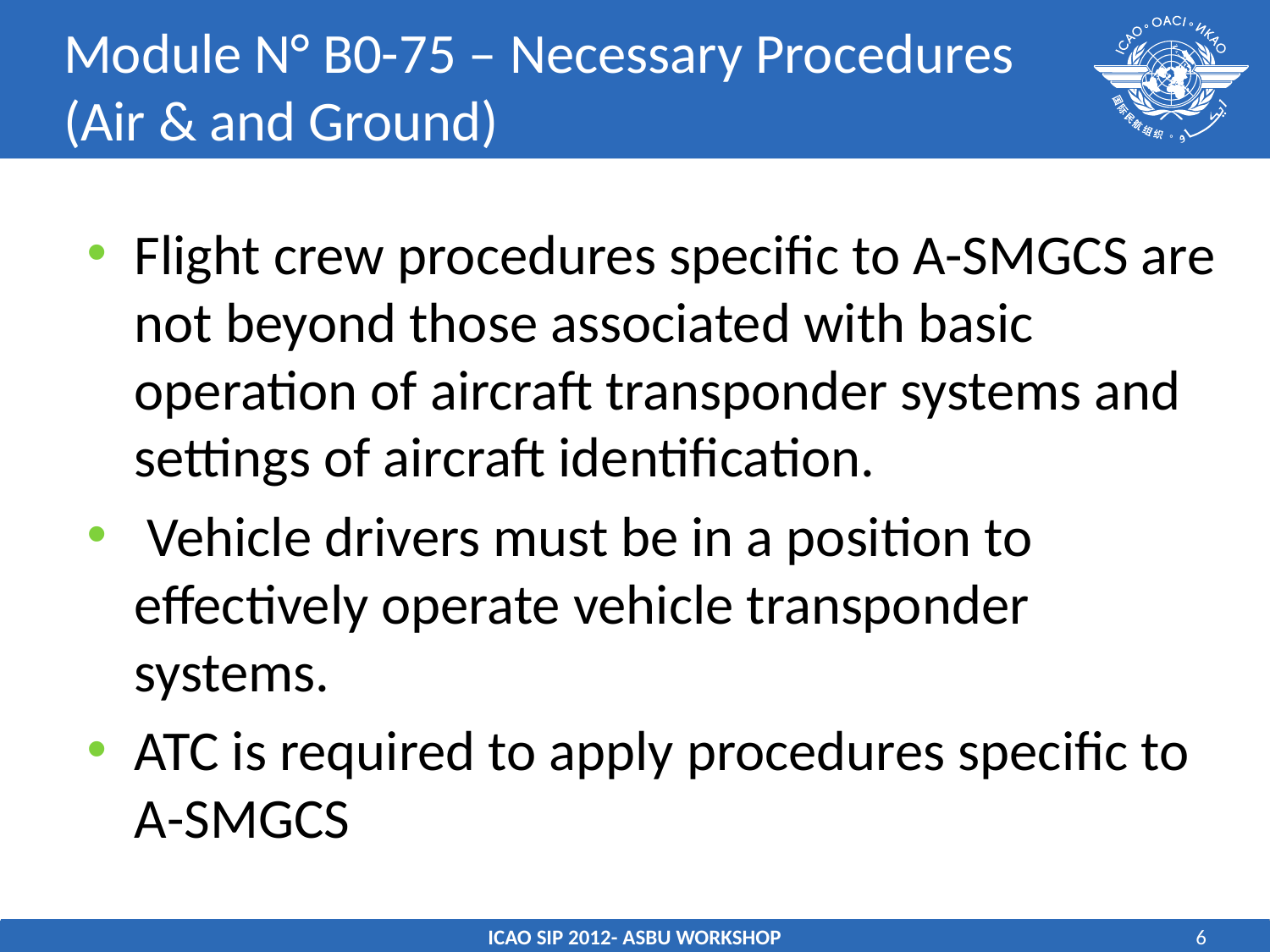

# Module N° B0-75 – Necessary Procedures (Air & and Ground)
Flight crew procedures specific to A-SMGCS are not beyond those associated with basic operation of aircraft transponder systems and settings of aircraft identification.
 Vehicle drivers must be in a position to effectively operate vehicle transponder systems.
ATC is required to apply procedures specific to A-SMGCS
ICAO SIP 2012- ASBU WORKSHOP
6